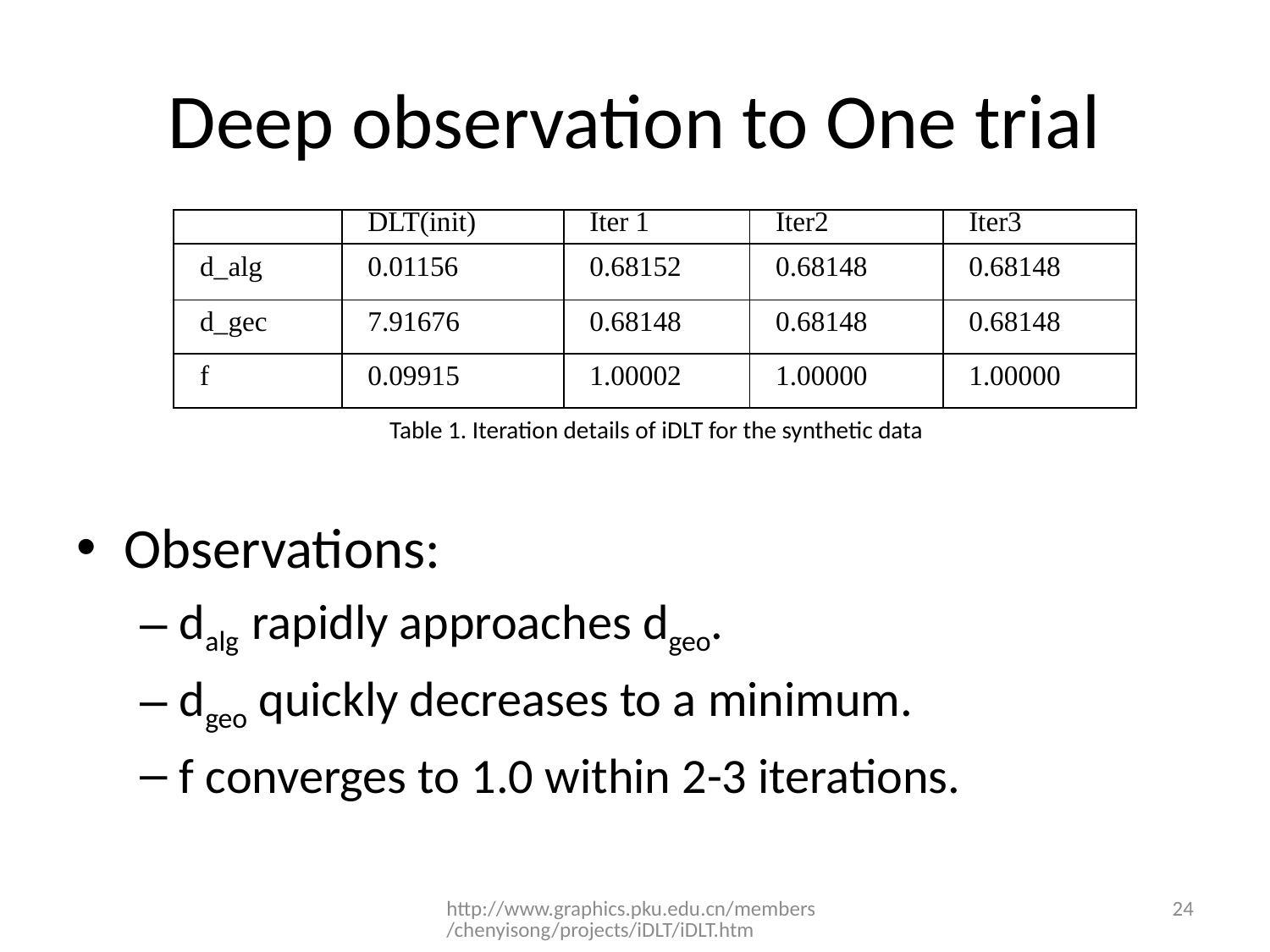

# Deep observation to One trial
|  | DLT(init) | Iter 1 | Iter2 | Iter3 |
| --- | --- | --- | --- | --- |
| d\_alg | 0.01156 | 0.68152 | 0.68148 | 0.68148 |
| d\_gec | 7.91676 | 0.68148 | 0.68148 | 0.68148 |
| f | 0.09915 | 1.00002 | 1.00000 | 1.00000 |
Table 1. Iteration details of iDLT for the synthetic data
Observations:
dalg  rapidly approaches dgeo.
dgeo quickly decreases to a minimum.
f converges to 1.0 within 2-3 iterations.

http://www.graphics.pku.edu.cn/members/chenyisong/projects/iDLT/iDLT.htm
24